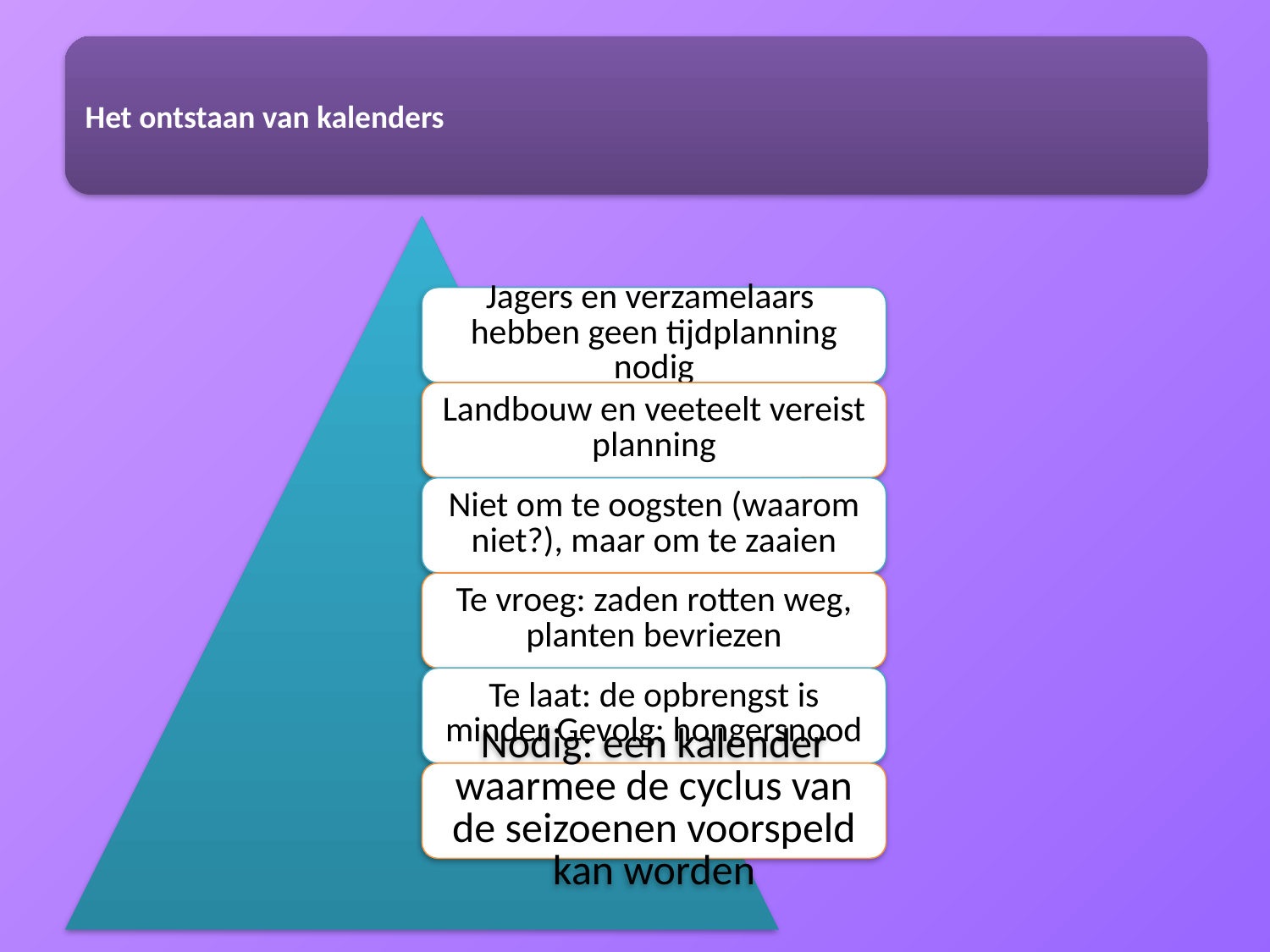

Het ontstaan van kalenders
Jagers en verzamelaars  hebben geen tijdplanning nodig
Landbouw en veeteelt vereist planning
Niet om te oogsten (waarom niet?), maar om te zaaien
Te vroeg: zaden rotten weg, planten bevriezen